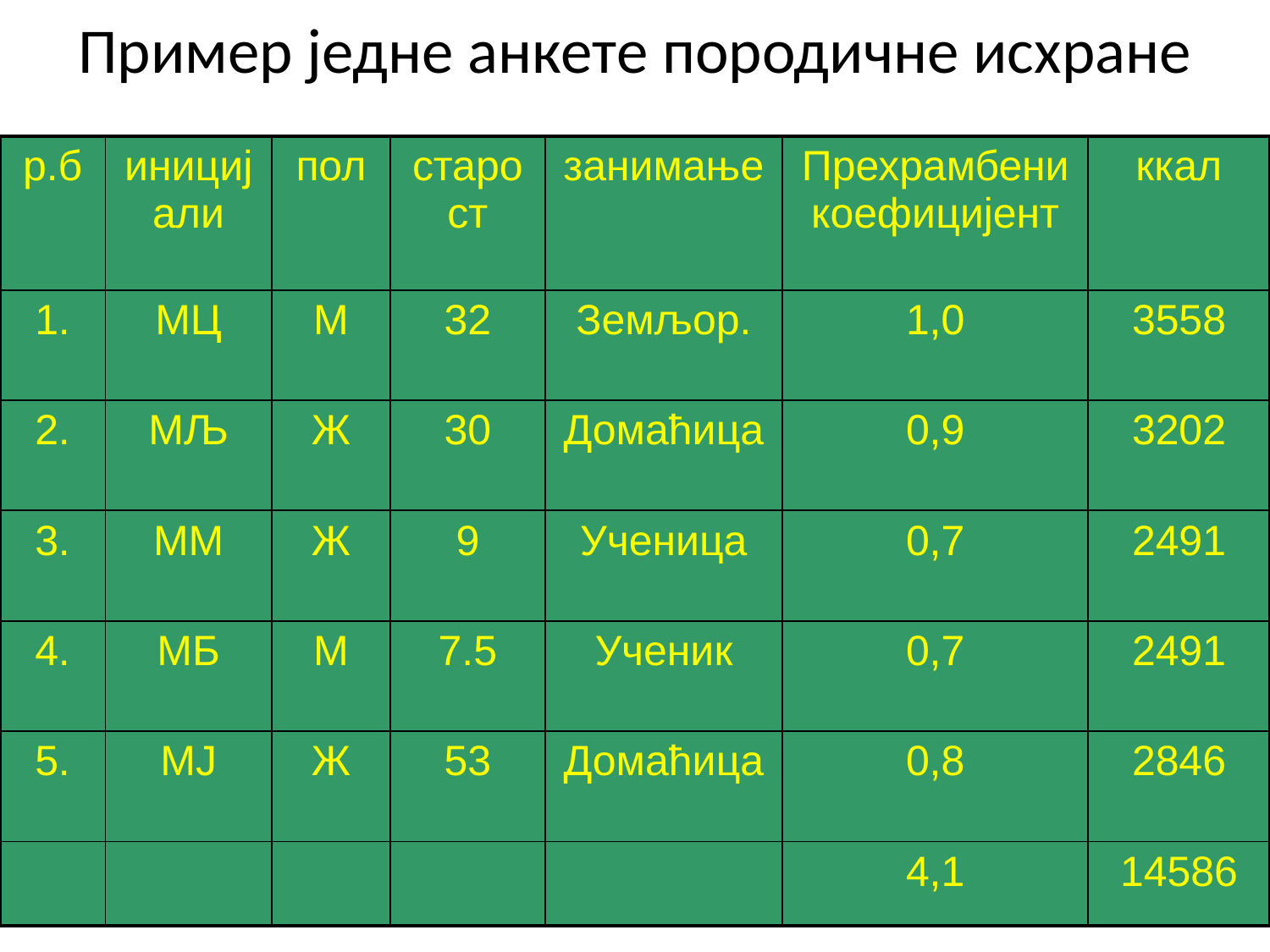

Пример једне анкете породичне исхране
| р.б | иницијали | пол | старост | занимање | Прехрамбени коефицијент | ккал |
| --- | --- | --- | --- | --- | --- | --- |
| 1. | МЦ | М | 32 | Земљор. | 1,0 | 3558 |
| 2. | МЉ | Ж | 30 | Домаћица | 0,9 | 3202 |
| 3. | ММ | Ж | 9 | Ученица | 0,7 | 2491 |
| 4. | МБ | М | 7.5 | Ученик | 0,7 | 2491 |
| 5. | МЈ | Ж | 53 | Домаћица | 0,8 | 2846 |
|  |  |  |  |  | 4,1 | 14586 |